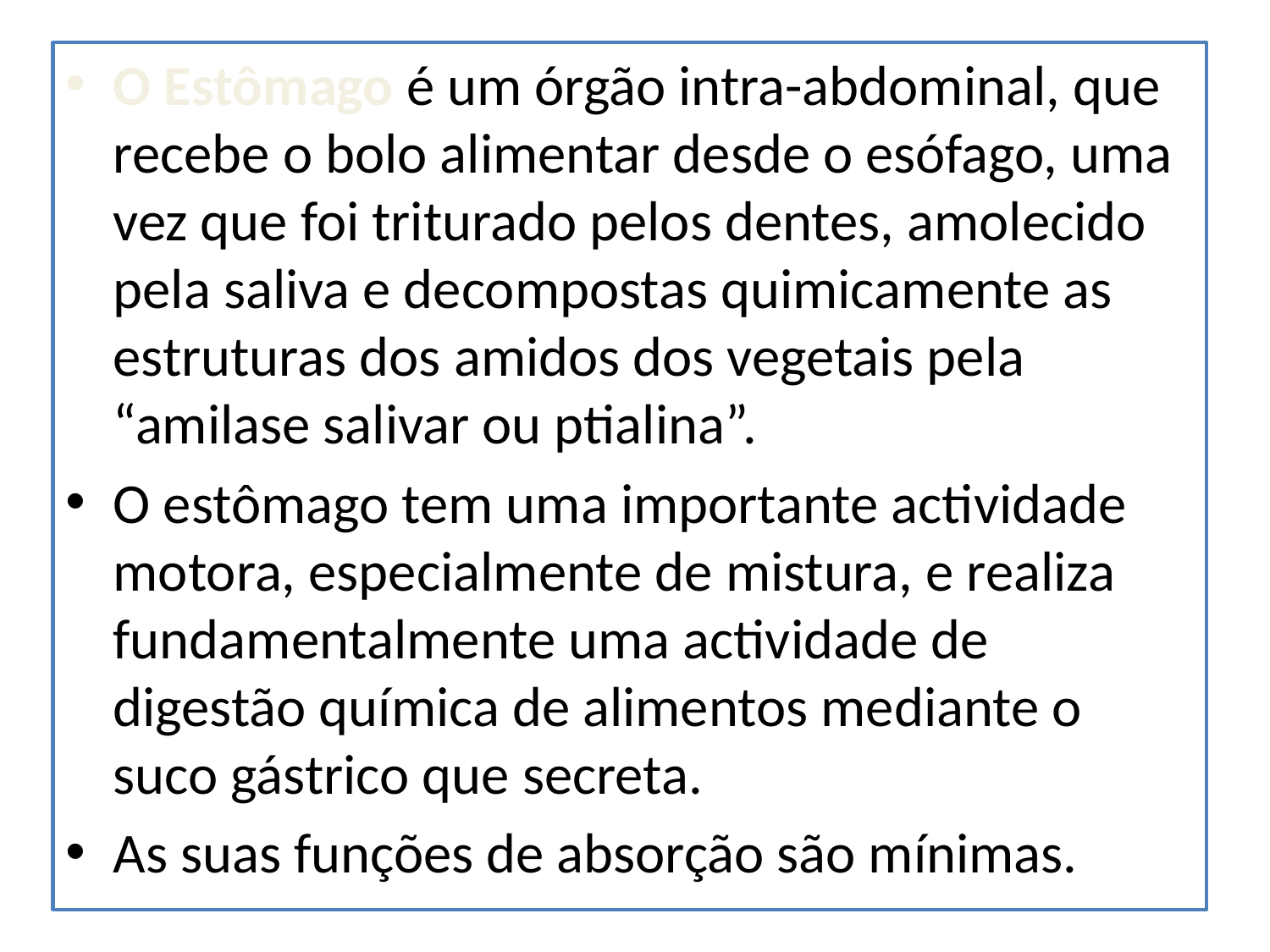

#
O Estômago é um órgão intra-abdominal, que recebe o bolo alimentar desde o esófago, uma vez que foi triturado pelos dentes, amolecido pela saliva e decompostas quimicamente as estruturas dos amidos dos vegetais pela “amilase salivar ou ptialina”.
O estômago tem uma importante actividade motora, especialmente de mistura, e realiza fundamentalmente uma actividade de digestão química de alimentos mediante o suco gástrico que secreta.
As suas funções de absorção são mínimas.